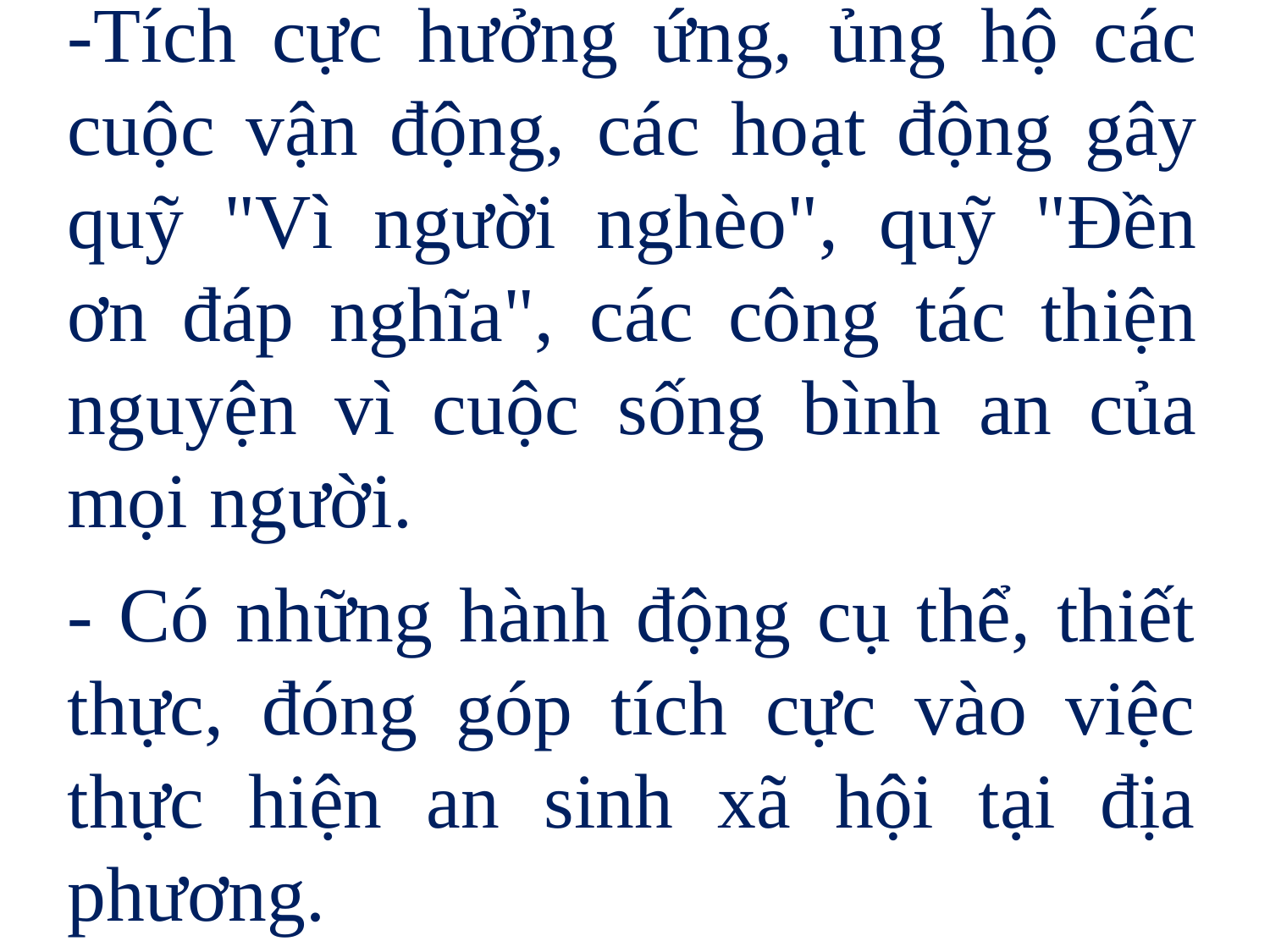

-Tích cực hưởng ứng, ủng hộ các cuộc vận động, các hoạt động gây quỹ "Vì người nghèo", quỹ "Đền ơn đáp nghĩa", các công tác thiện nguyện vì cuộc sống bình an của mọi người.
- Có những hành động cụ thể, thiết thực, đóng góp tích cực vào việc thực hiện an sinh xã hội tại địa phương.